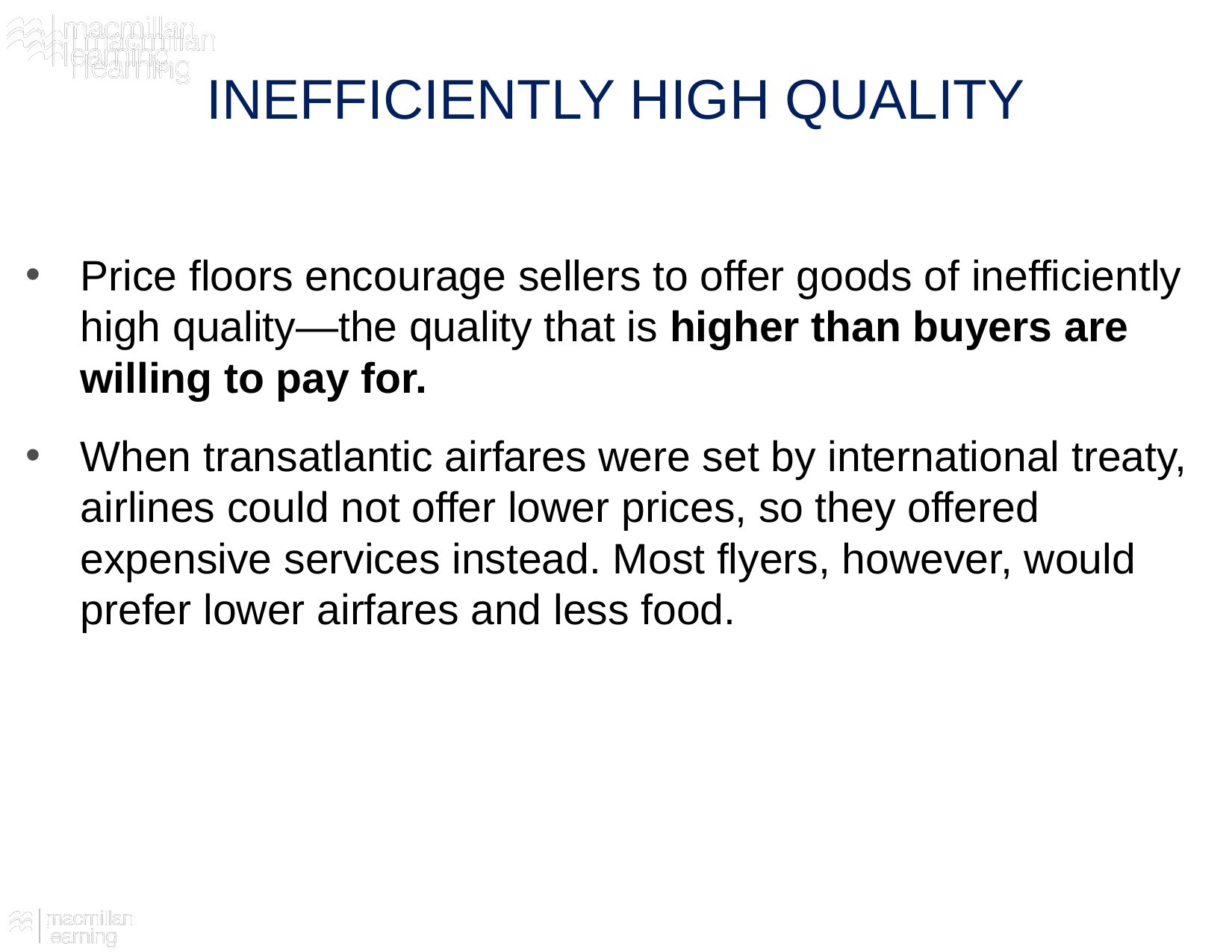

# INEFFICIENTLY HIGH QUALITY
Price floors encourage sellers to offer goods of inefficiently high quality—the quality that is higher than buyers are willing to pay for.
When transatlantic airfares were set by international treaty, airlines could not offer lower prices, so they offered expensive services instead. Most flyers, however, would prefer lower airfares and less food.